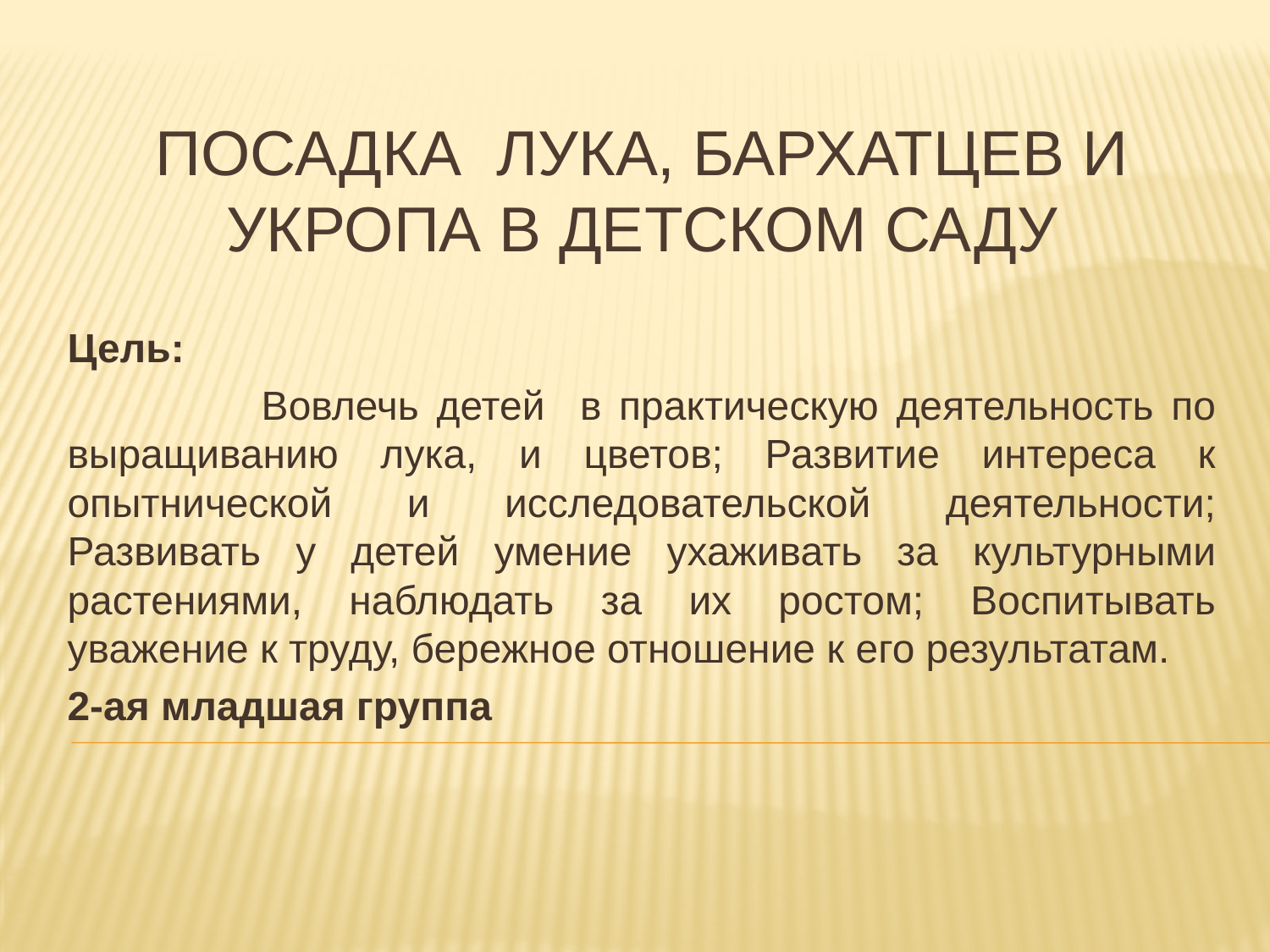

# Посадка  лука, бархатцев и укропа в детском саду
Цель:
           Вовлечь детей  в практическую деятельность по выращиванию лука, и цветов; Развитие интереса к опытнической и исследовательской деятельности; Развивать у детей умение ухаживать за культурными растениями, наблюдать за их ростом; Воспитывать уважение к труду, бережное отношение к его результатам.
2-ая младшая группа